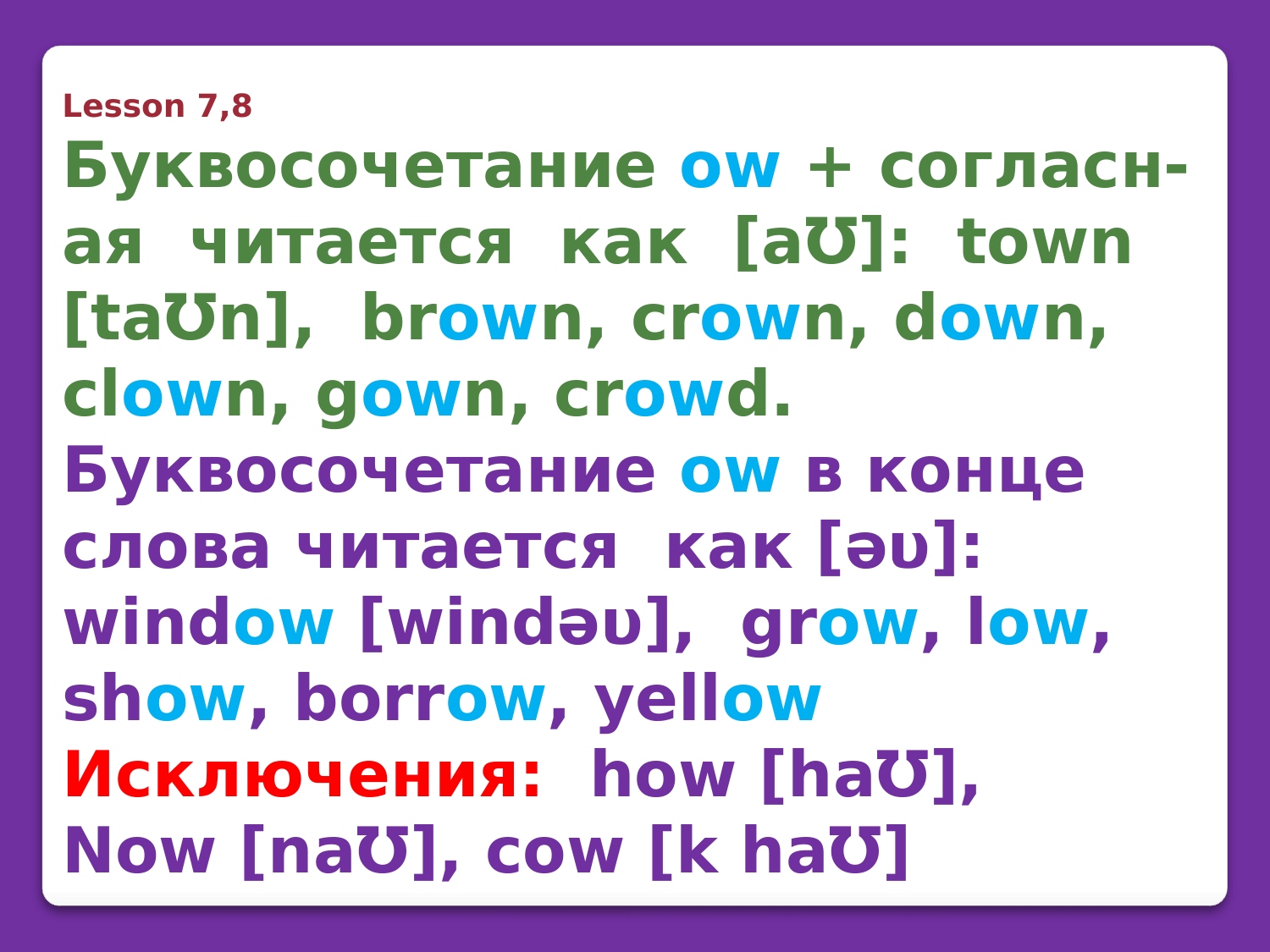

Lesson 7,8
Буквосочетание ow + согласн-ая  читается  как  [a℧]:  town
[ta℧n],  brown, crown, down, clown, gown, crowd.
Буквосочетание ow в конце  слова читается  как [əυ]:
window [windəυ],  grow, low, show, borrow, yellow
Исключения:  how [ha℧],
Now [na℧], cow [k ha℧]